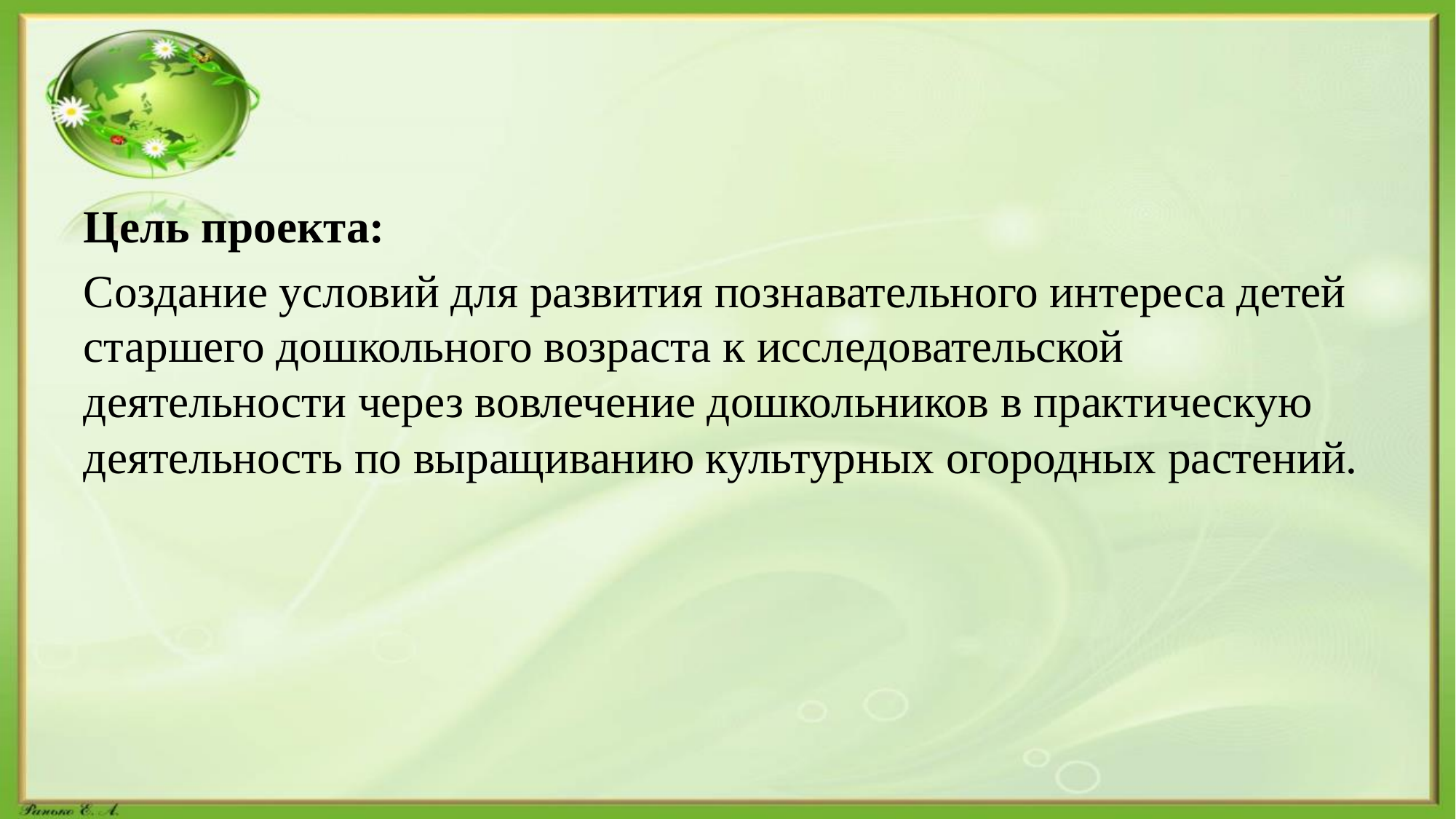

#
Цель проекта:
Создание условий для развития познавательного интереса детей старшего дошкольного возраста к исследовательской деятельности через вовлечение дошкольников в практическую деятельность по выращиванию культурных огородных растений.